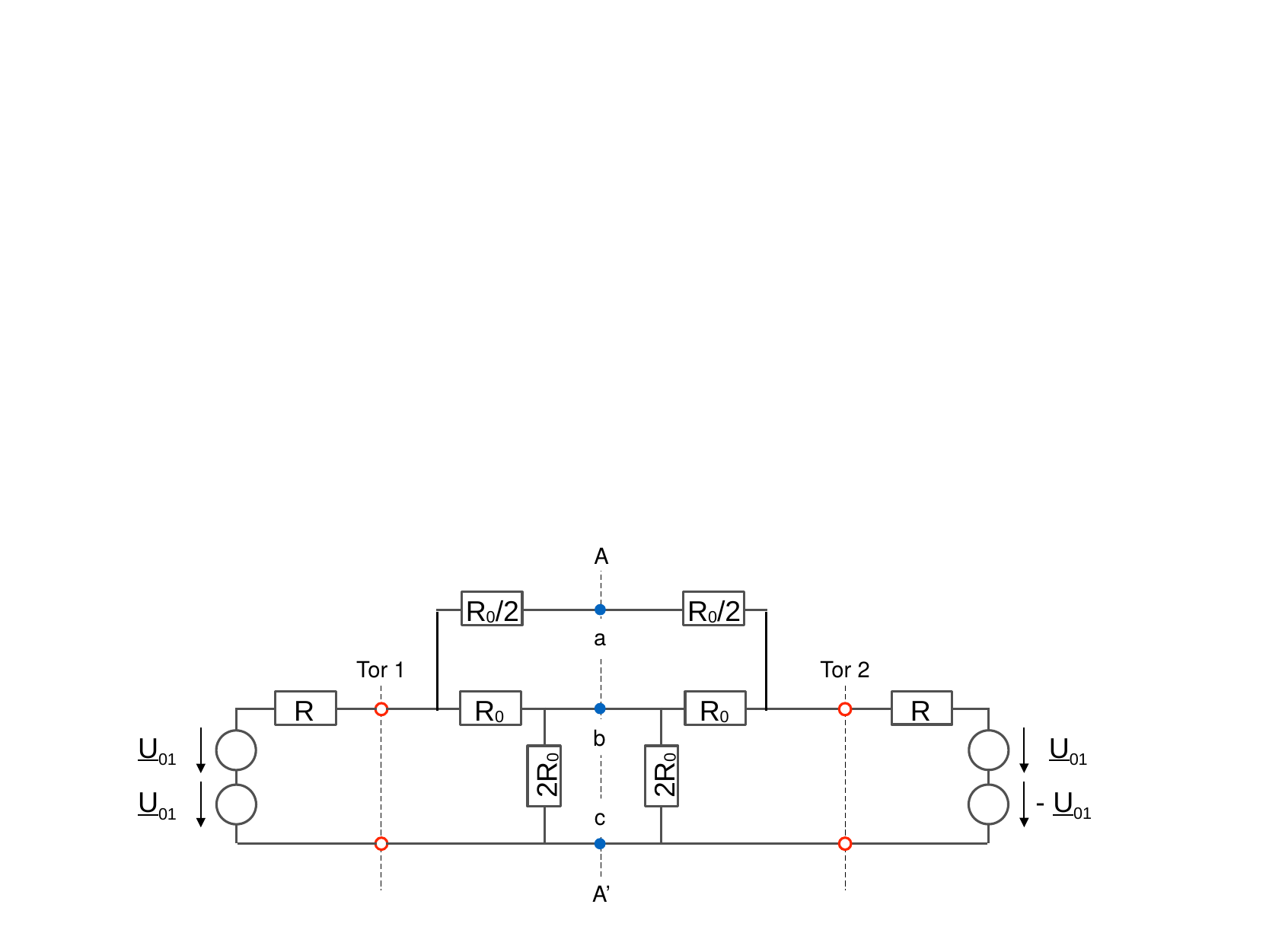

A

R0/2

R0/2

a
a
Tor 1
Tor 2

R

R

R0

R0

b
U01
U01

2R0

2R0

- U01
U01

c

A’